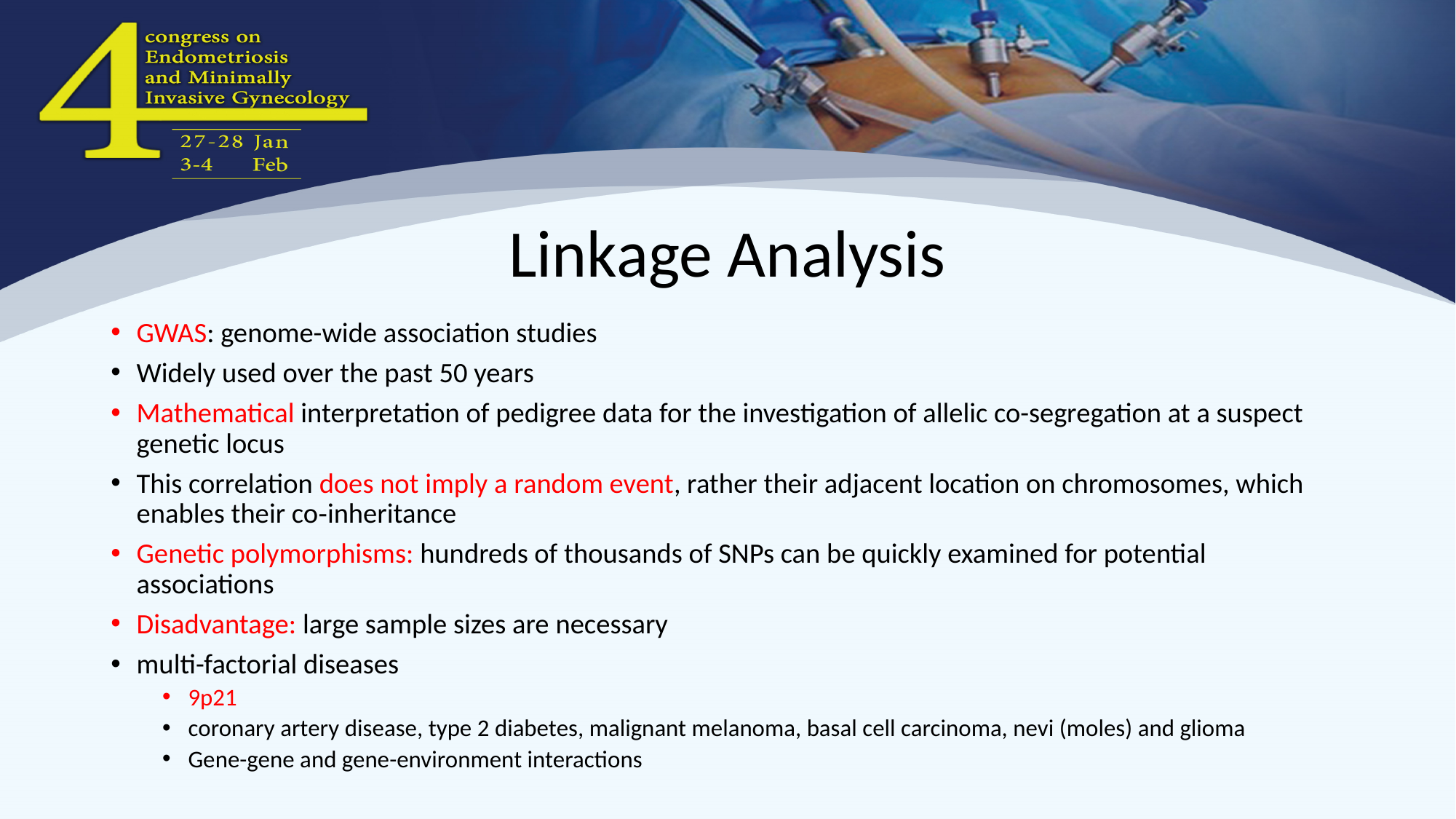

# Linkage Analysis
GWAS: genome-wide association studies
Widely used over the past 50 years
Mathematical interpretation of pedigree data for the investigation of allelic co-segregation at a suspect genetic locus
This correlation does not imply a random event, rather their adjacent location on chromosomes, which enables their co‑inheritance
Genetic polymorphisms: hundreds of thousands of SNPs can be quickly examined for potential associations
Disadvantage: large sample sizes are necessary
multi-factorial diseases
9p21
coronary artery disease, type 2 diabetes, malignant melanoma, basal cell carcinoma, nevi (moles) and glioma
Gene-gene and gene-environment interactions